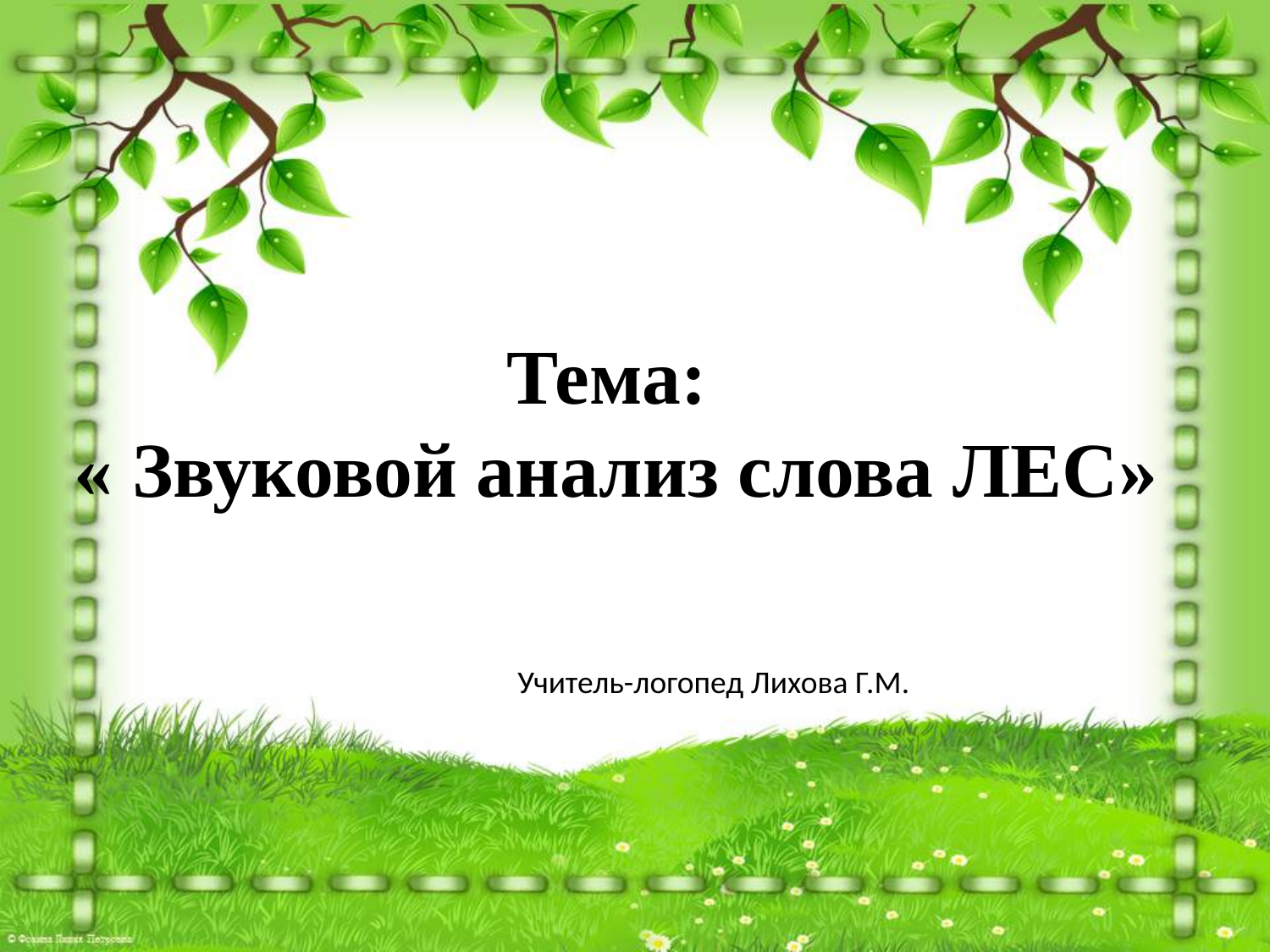

# Тема: « Звуковой анализ слова ЛЕС»
Учитель-логопед Лихова Г.М.